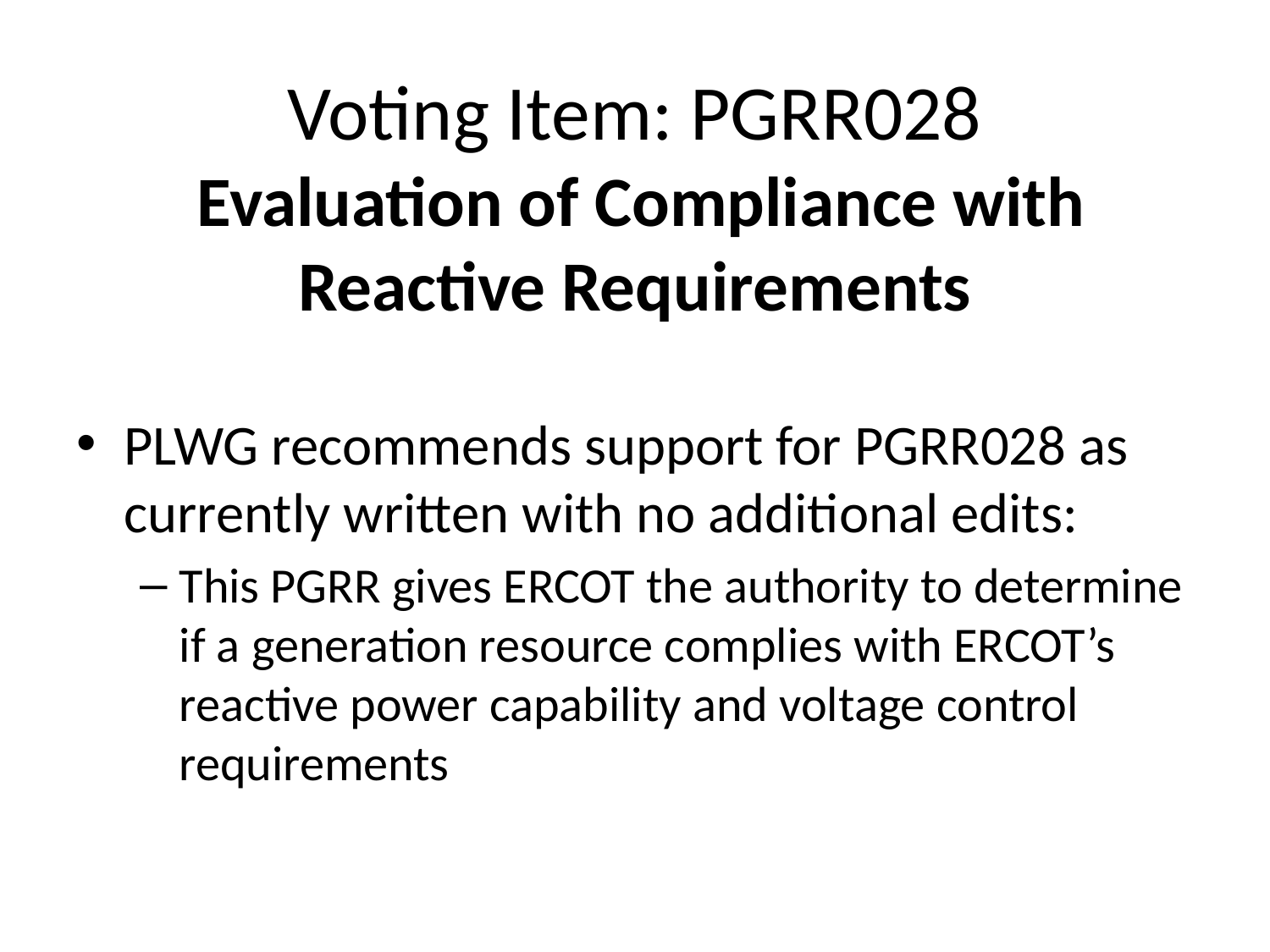

# Voting Item: PGRR028 Evaluation of Compliance with Reactive Requirements
PLWG recommends support for PGRR028 as currently written with no additional edits:
This PGRR gives ERCOT the authority to determine if a generation resource complies with ERCOT’s reactive power capability and voltage control requirements